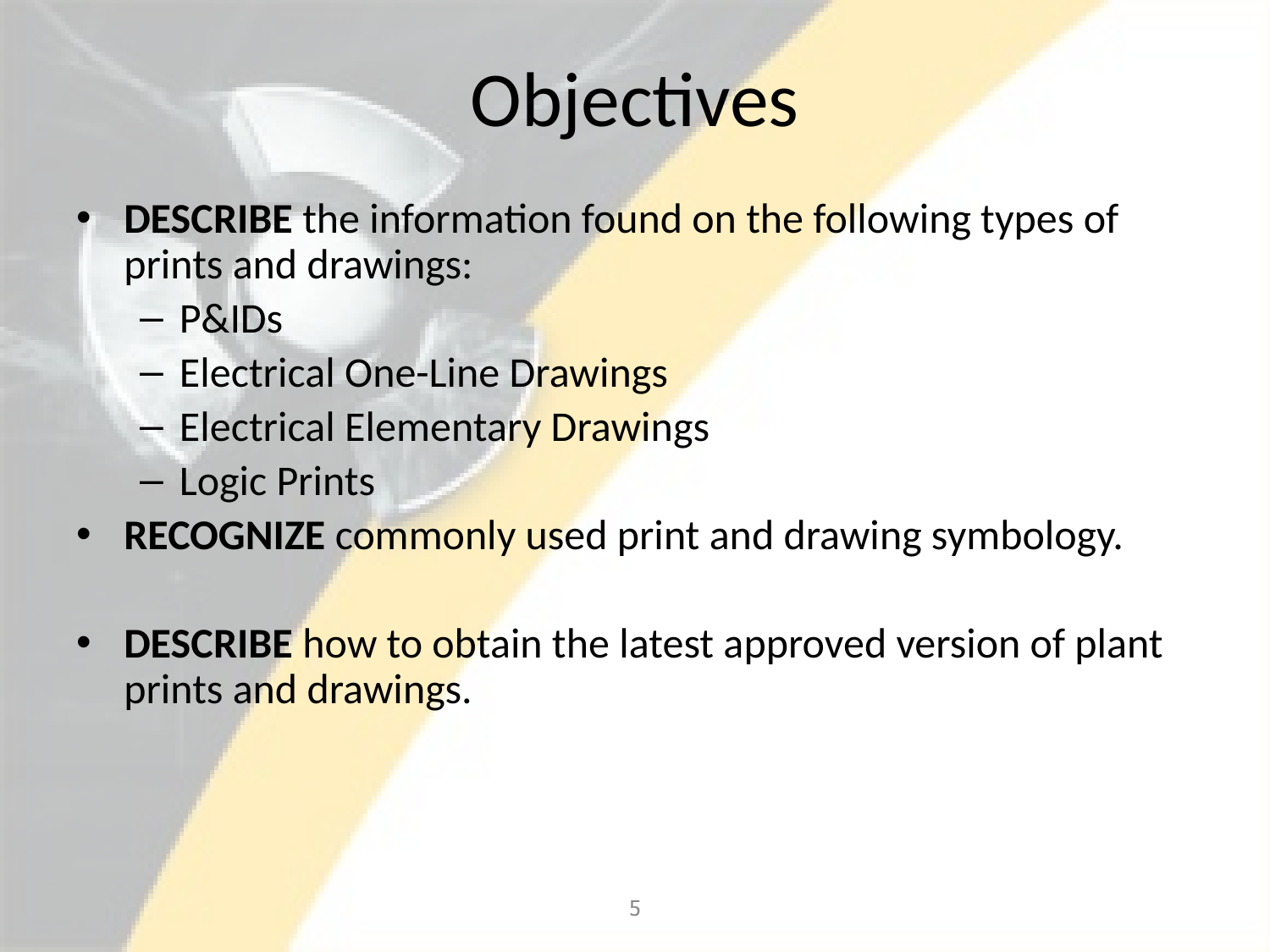

# Objectives
DESCRIBE the information found on the following types of prints and drawings:
P&IDs
Electrical One-Line Drawings
Electrical Elementary Drawings
Logic Prints
RECOGNIZE commonly used print and drawing symbology.

DESCRIBE how to obtain the latest approved version of plant prints and drawings.

5